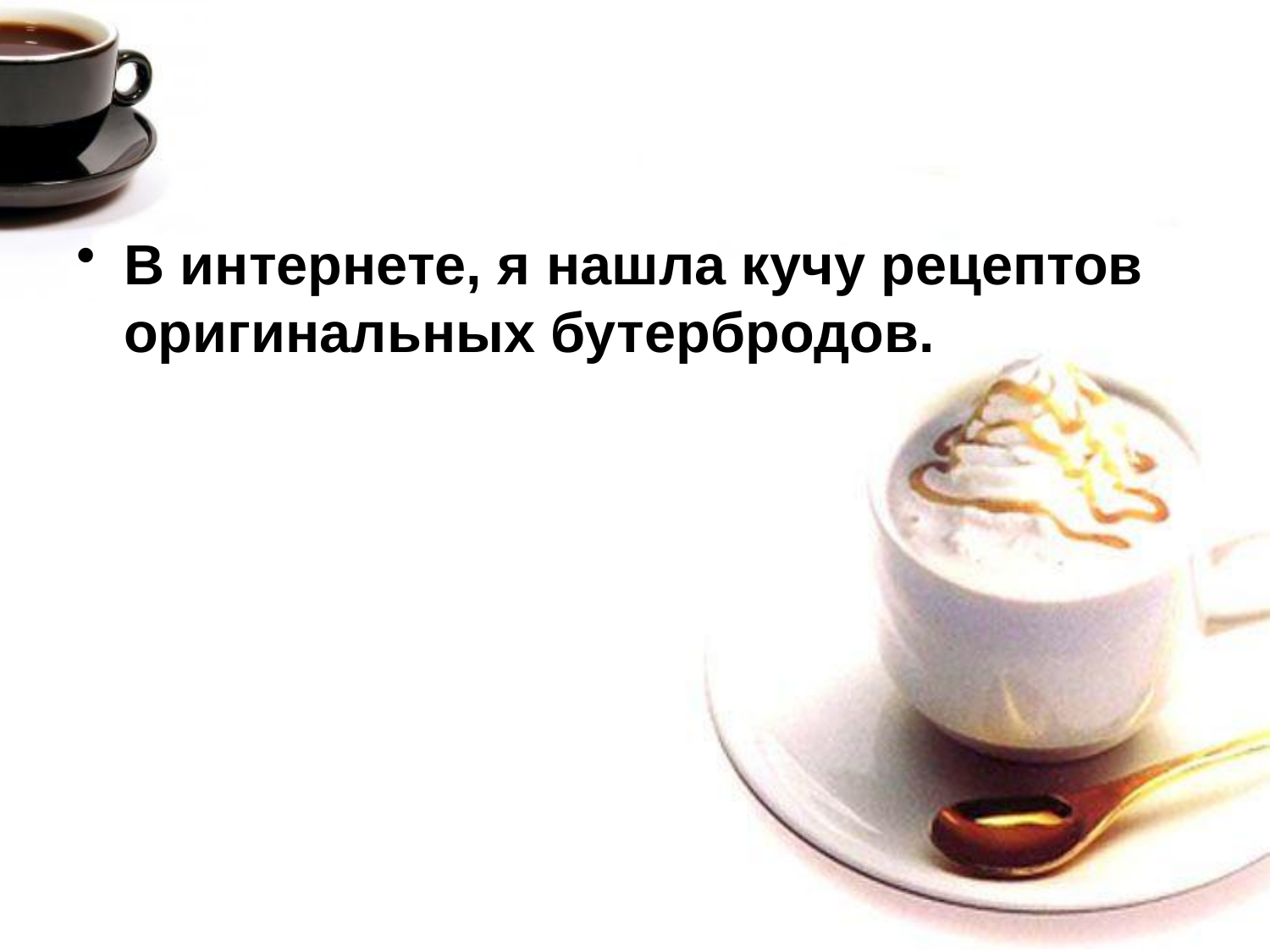

#
В интернете, я нашла кучу рецептов оригинальных бутербродов.